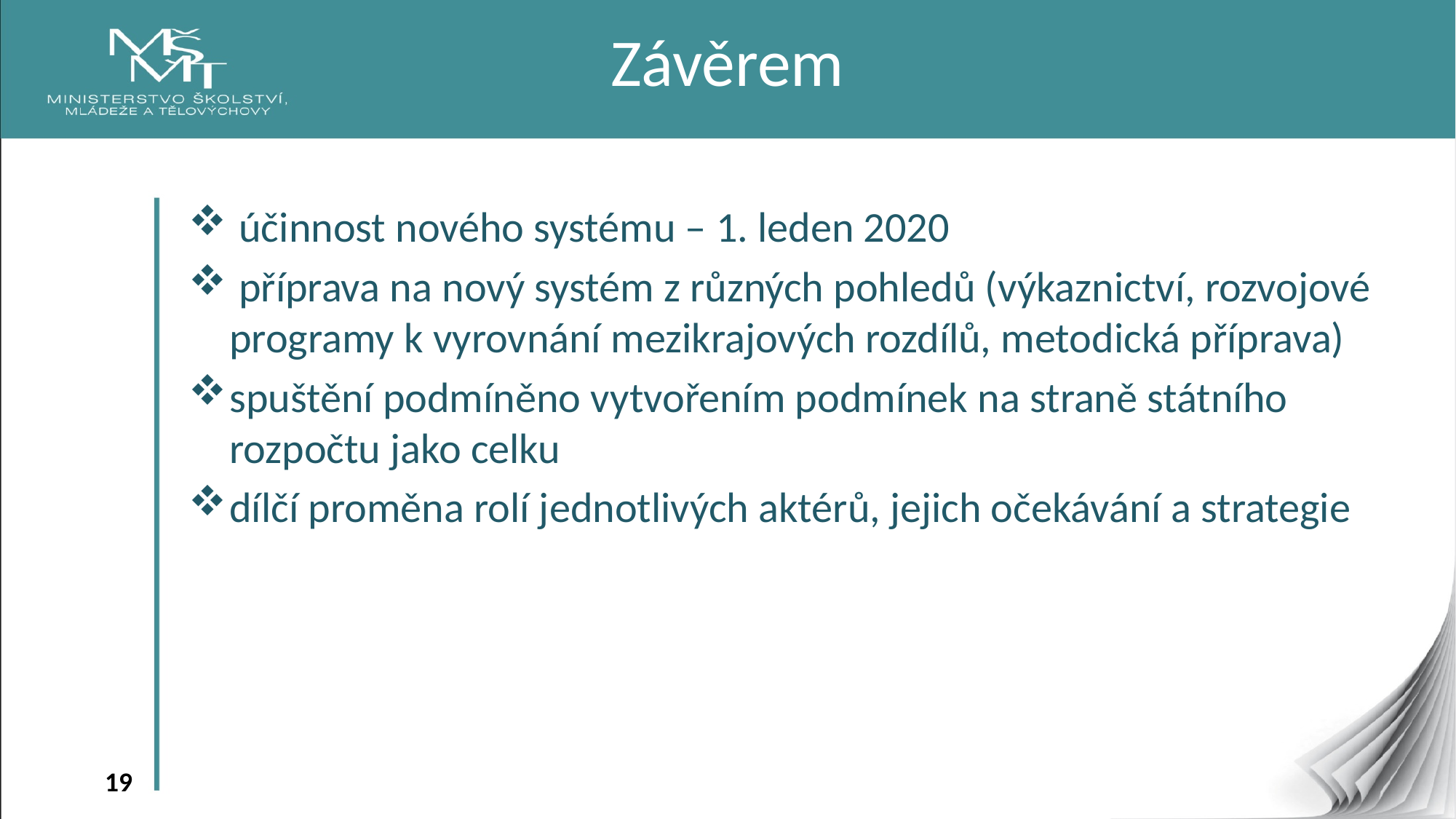

# Závěrem
 účinnost nového systému – 1. leden 2020
 příprava na nový systém z různých pohledů (výkaznictví, rozvojové programy k vyrovnání mezikrajových rozdílů, metodická příprava)
spuštění podmíněno vytvořením podmínek na straně státního rozpočtu jako celku
dílčí proměna rolí jednotlivých aktérů, jejich očekávání a strategie